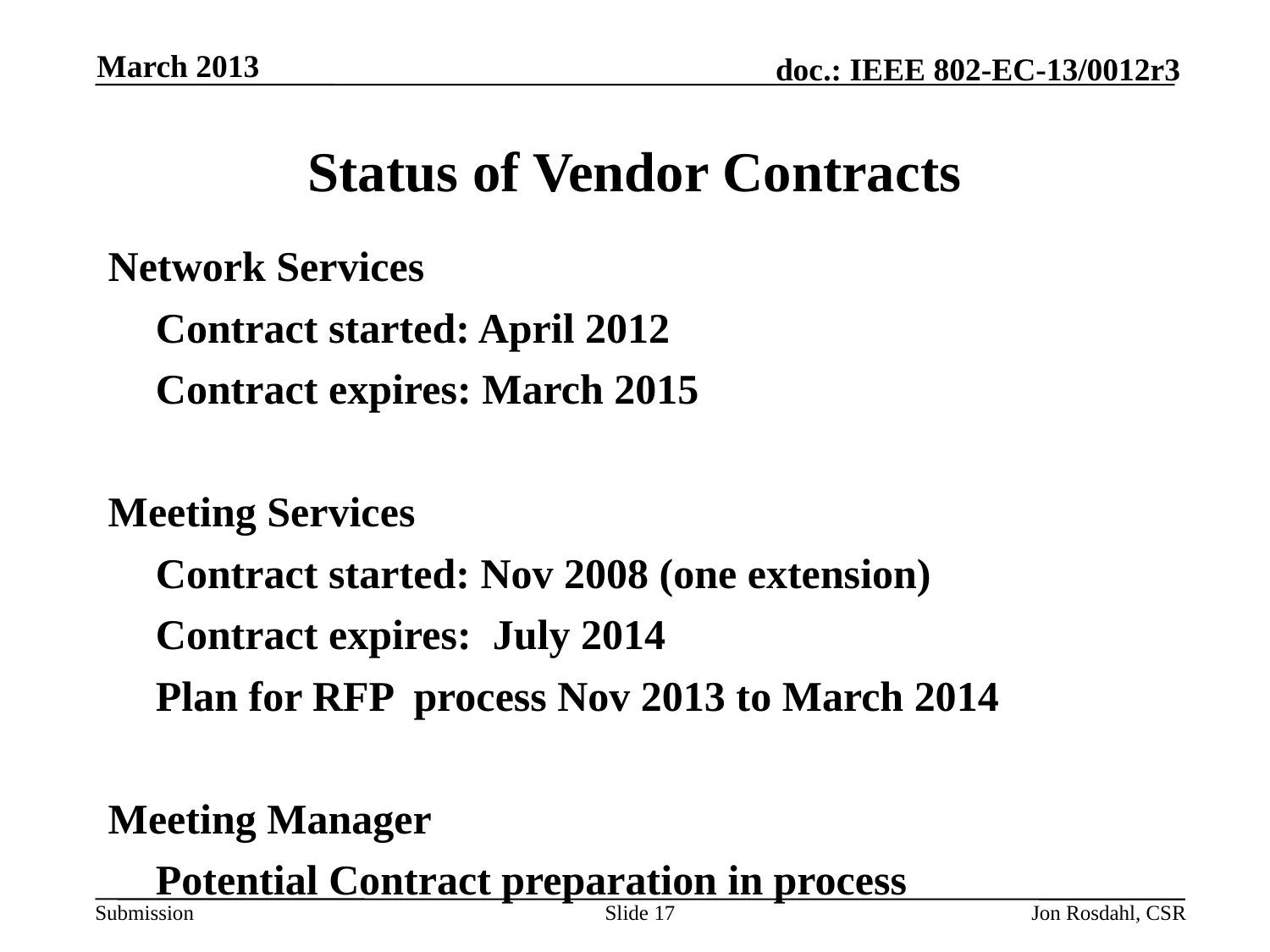

March 2013
# Status of Vendor Contracts
Network Services
	Contract started: April 2012
	Contract expires: March 2015

Meeting Services
	Contract started: Nov 2008 (one extension)
	Contract expires:  July 2014
	Plan for RFP  process Nov 2013 to March 2014

Meeting Manager
	Potential Contract preparation in process
Slide 17
Jon Rosdahl, CSR